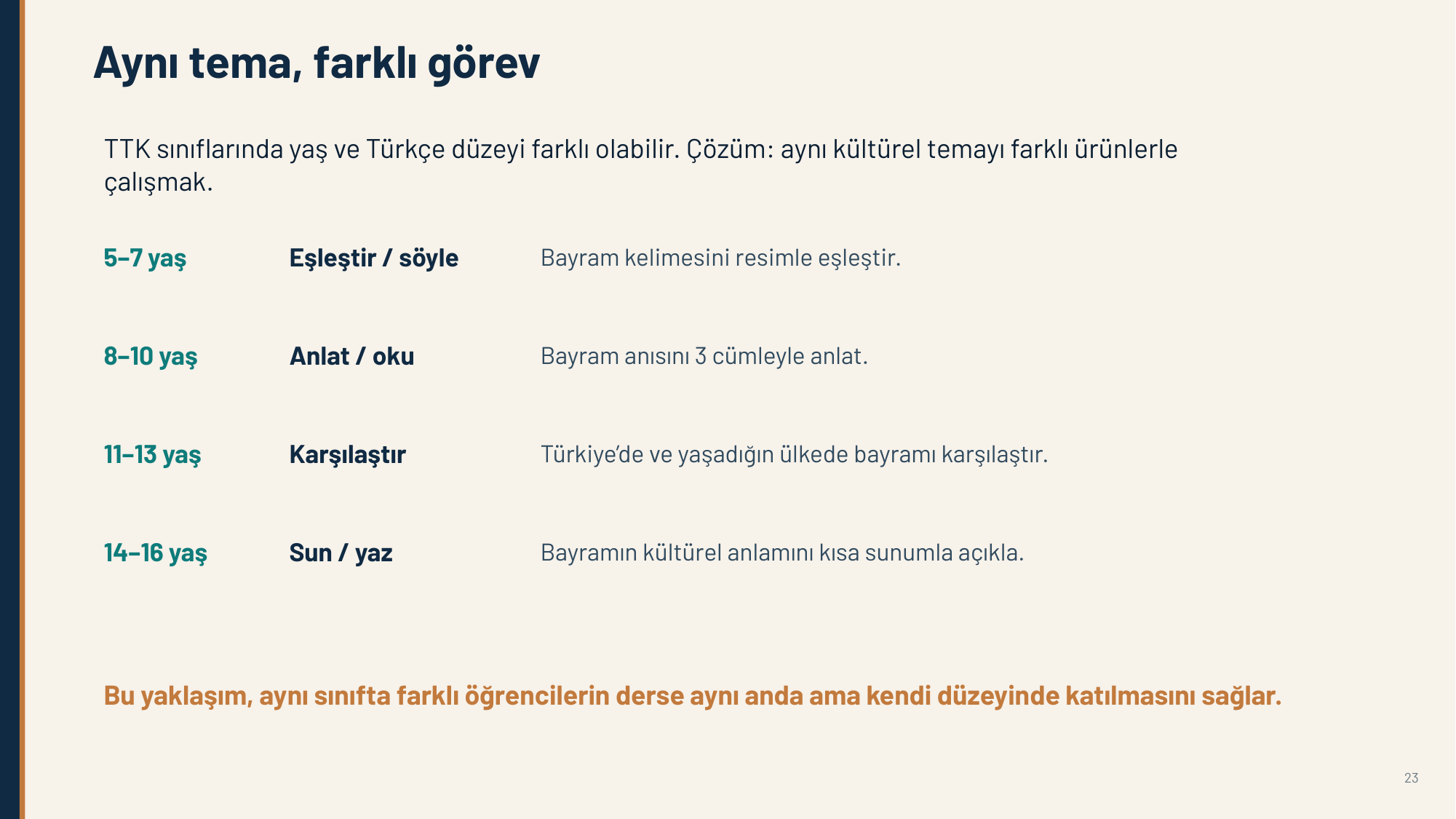

Aynı tema, farklı görev
TTK sınıflarında yaş ve Türkçe düzeyi farklı olabilir. Çözüm: aynı kültürel temayı farklı ürünlerle çalışmak.
5–7 yaş
Eşleştir / söyle
Bayram kelimesini resimle eşleştir.
8–10 yaş
Anlat / oku
Bayram anısını 3 cümleyle anlat.
11–13 yaş
Karşılaştır
Türkiye’de ve yaşadığın ülkede bayramı karşılaştır.
14–16 yaş
Sun / yaz
Bayramın kültürel anlamını kısa sunumla açıkla.
Bu yaklaşım, aynı sınıfta farklı öğrencilerin derse aynı anda ama kendi düzeyinde katılmasını sağlar.
23